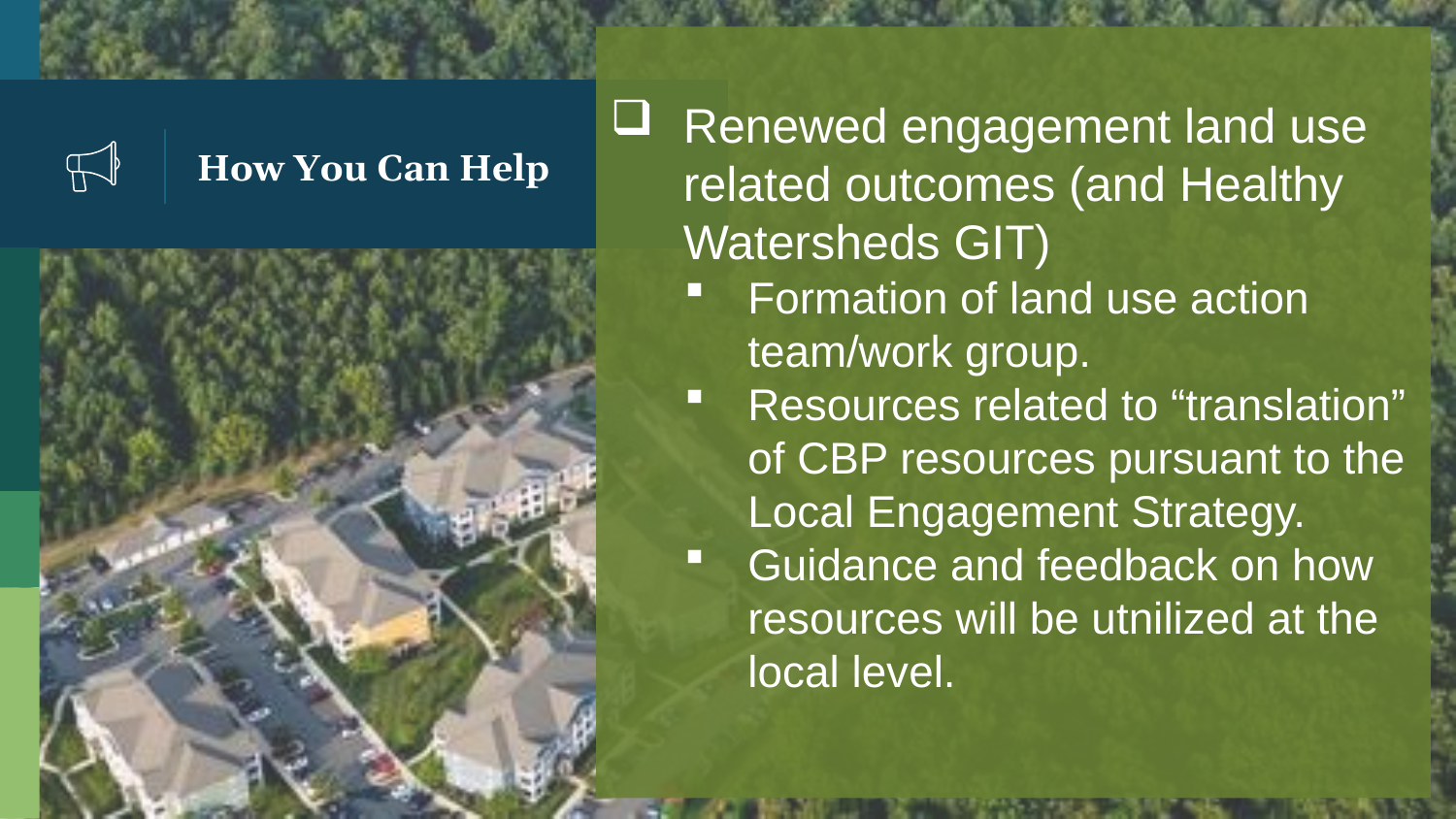

Renewed engagement land use related outcomes (and Healthy Watersheds GIT)
Formation of land use action team/work group.
Resources related to “translation” of CBP resources pursuant to the Local Engagement Strategy.
Guidance and feedback on how resources will be utnilized at the local level.
# How You Can Help